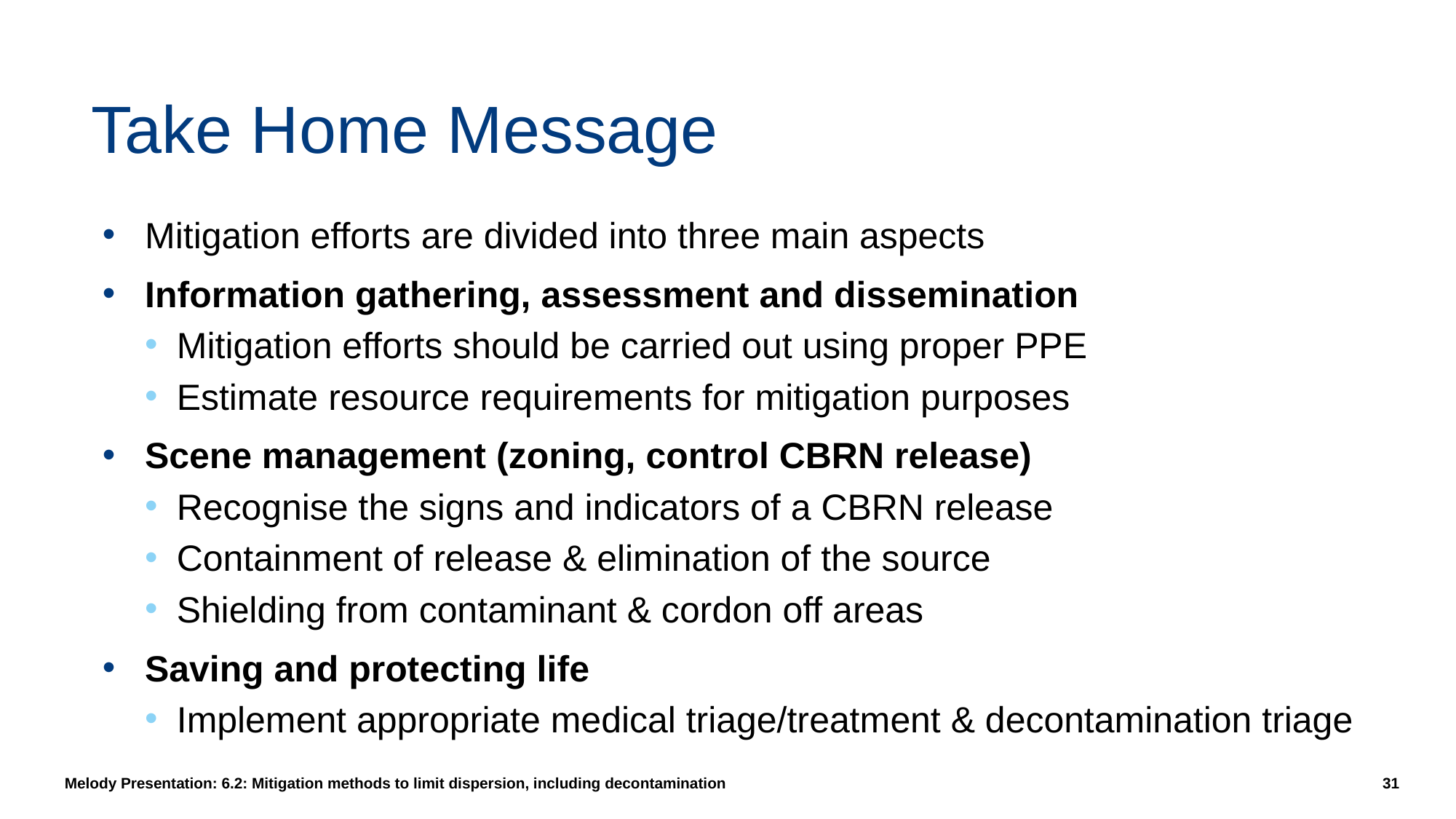

# Take Home Message
Mitigation efforts are divided into three main aspects
Information gathering, assessment and dissemination
Mitigation efforts should be carried out using proper PPE
Estimate resource requirements for mitigation purposes
Scene management (zoning, control CBRN release)
Recognise the signs and indicators of a CBRN release
Containment of release & elimination of the source
Shielding from contaminant & cordon off areas
Saving and protecting life
Implement appropriate medical triage/treatment & decontamination triage
Melody Presentation: 6.2: Mitigation methods to limit dispersion, including decontamination
31